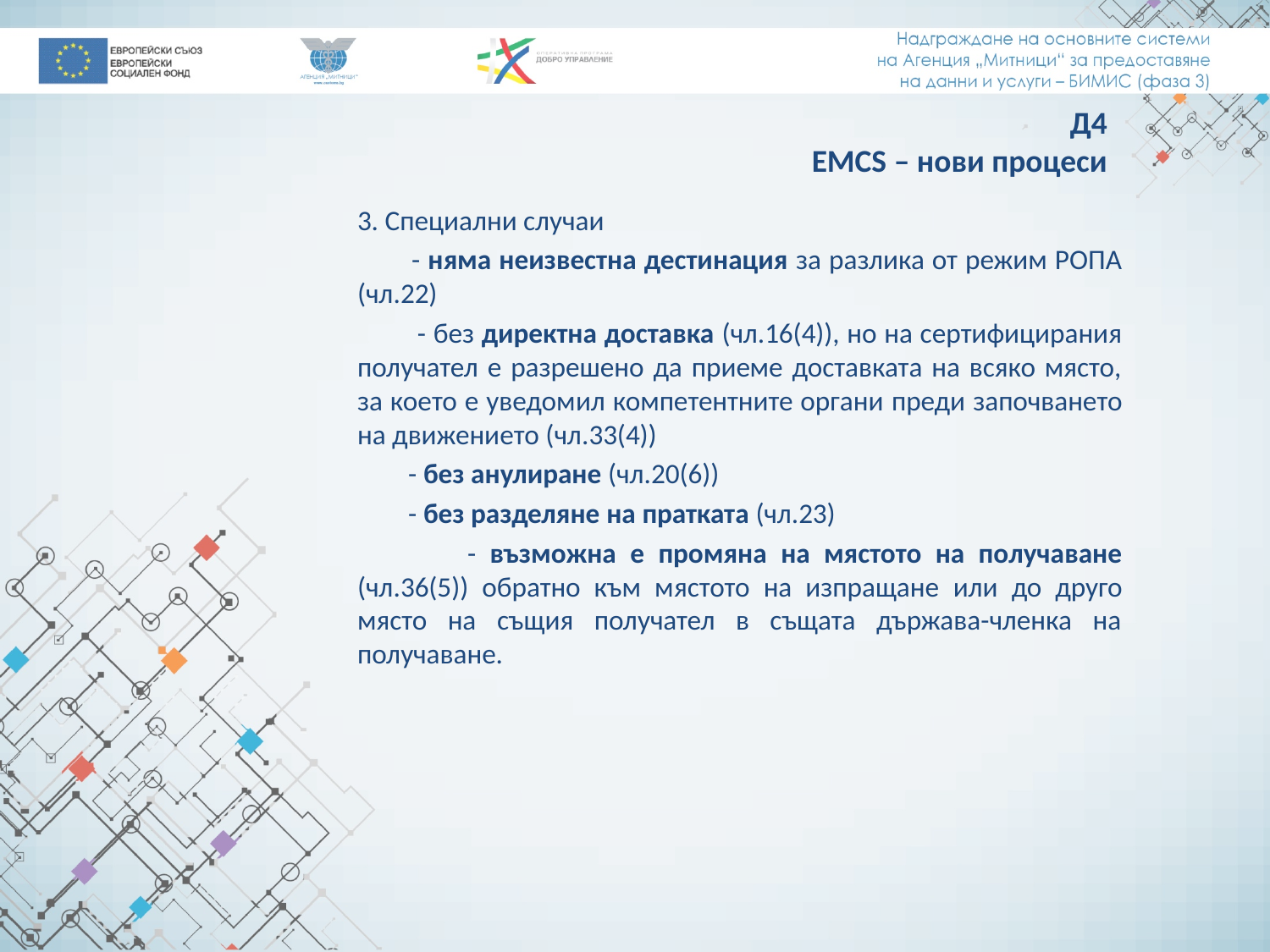

Д4
EMCS – нови процеси
3. Специални случаи
       - няма неизвестна дестинация за разлика от режим РОПА (чл.22)
        - без директна доставка (чл.16(4)), но на сертифицирания получател е разрешено да приеме доставката на всяко място, за което е уведомил компетентните органи преди започването на движението (чл.33(4))
        - без анулиране (чл.20(6))
        - без разделяне на пратката (чл.23)
        - възможна е промяна на мястото на получаване (чл.36(5)) обратно към мястото на изпращане или до друго място на същия получател в същата държава-членка на получаване.